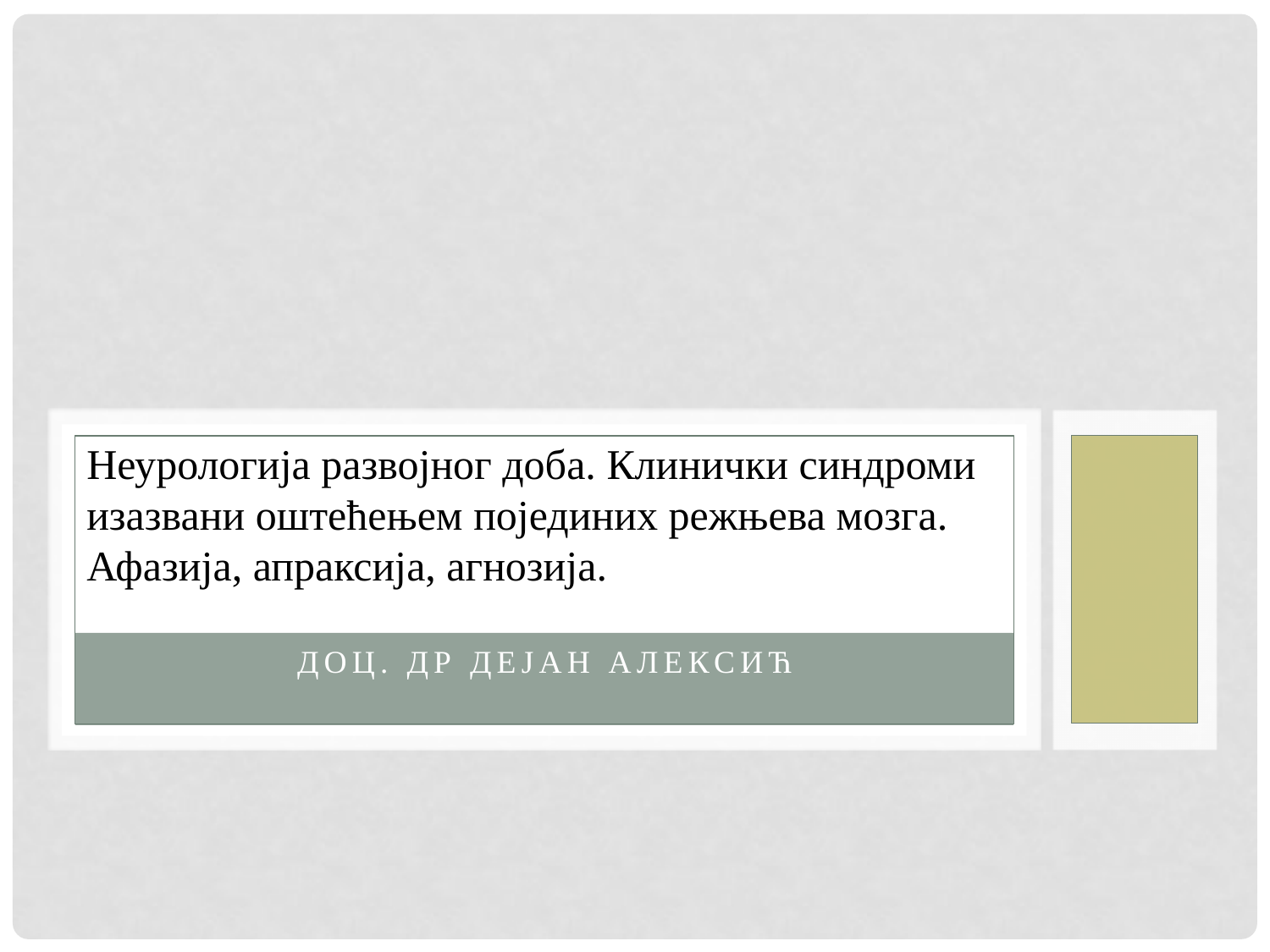

Неурологија развојног доба. Клинички синдроми изазвани оштећењем појединих режњева мозга. Афазија, апраксија, агнозија.
Доц. др Дејан Алексић